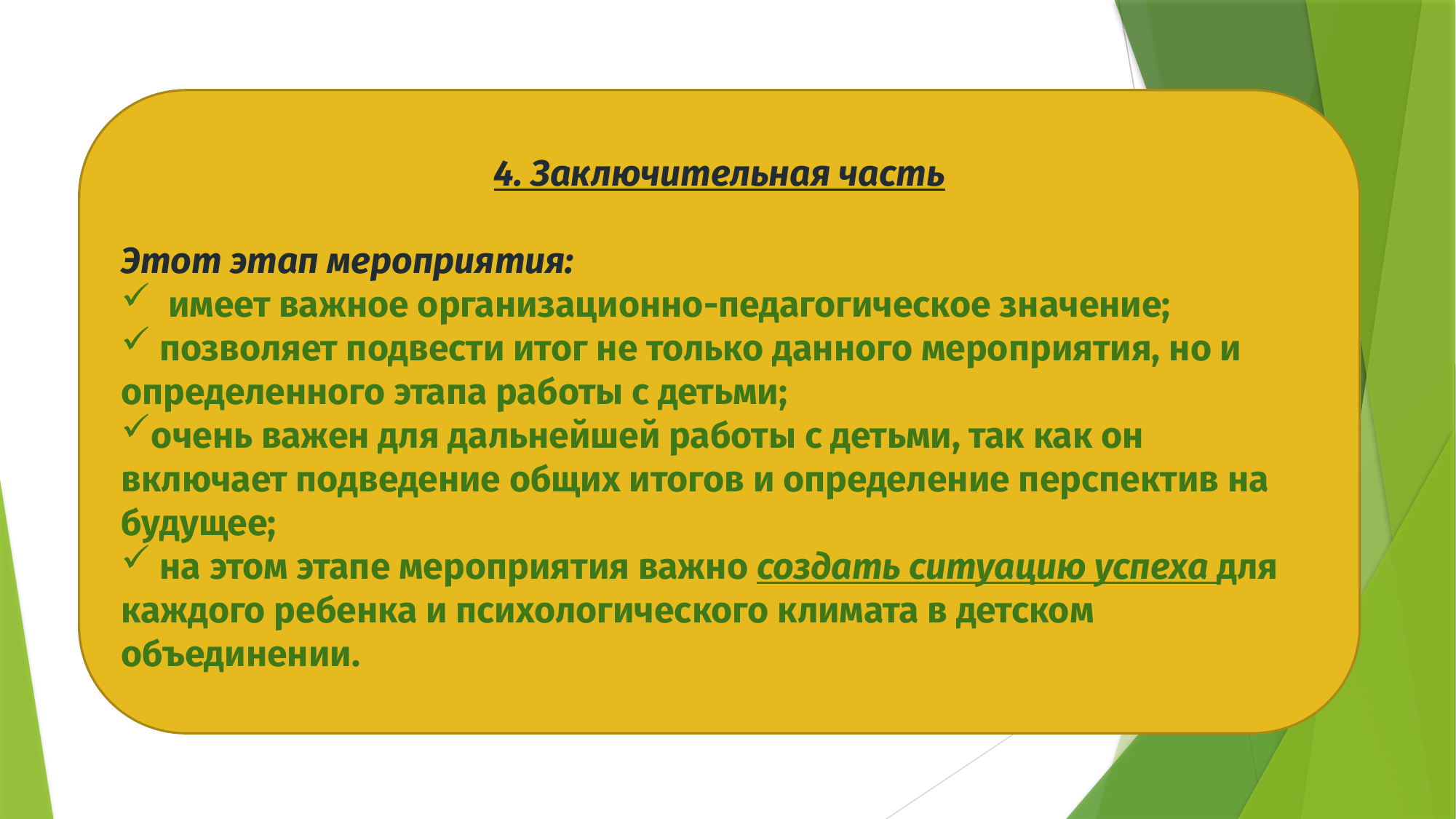

4. Заключительная часть

Этот этап мероприятия:
  имеет важное организационно-педагогическое значение;
 позволяет подвести итог не только данного мероприятия, но и определенного этапа работы с детьми;
очень важен для дальнейшей работы с детьми, так как он включает подведение общих итогов и определение перспектив на будущее;
 на этом этапе мероприятия важно создать ситуацию успеха для каждого ребенка и психологического климата в детском объединении.